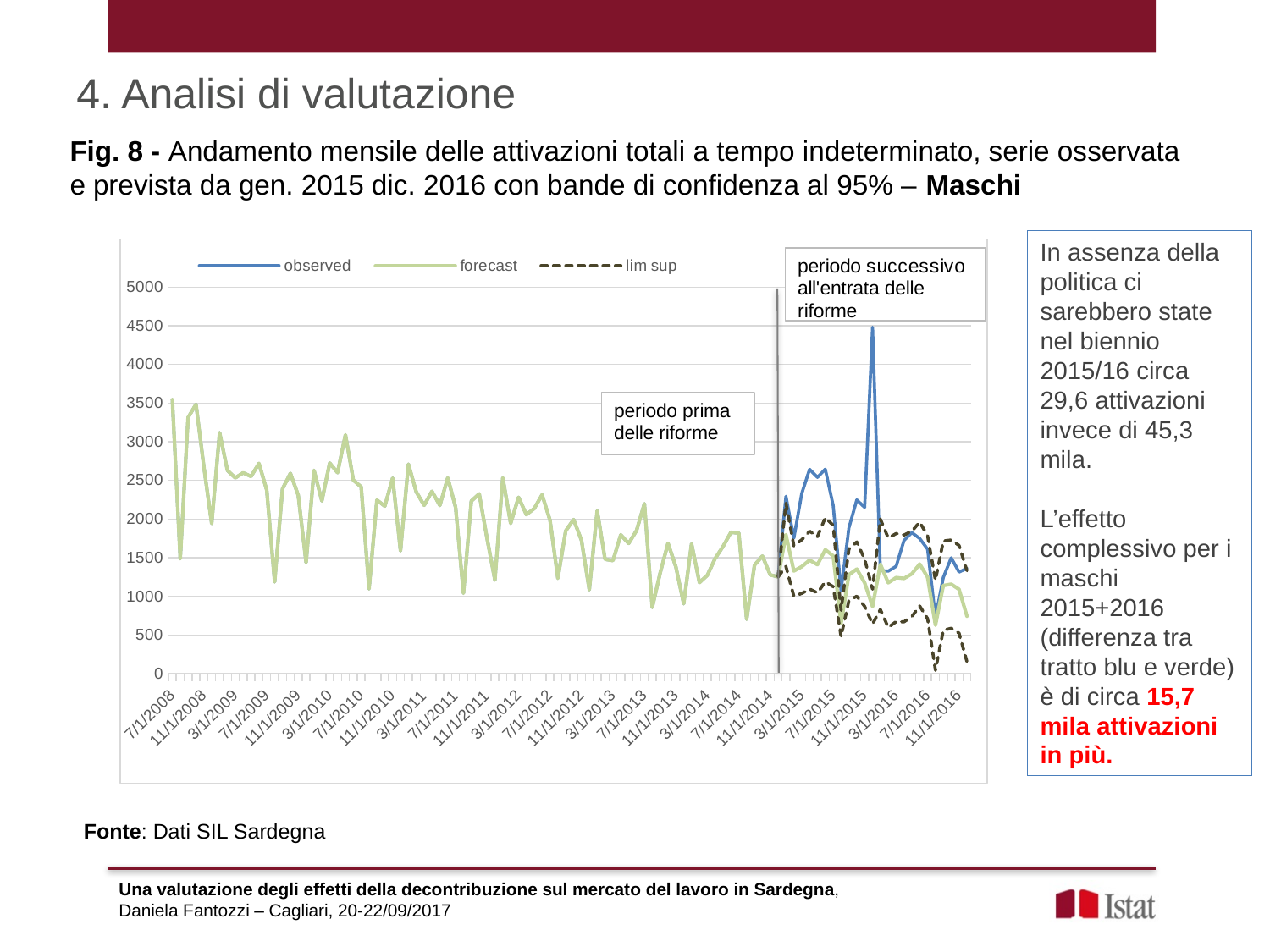

4. Analisi di valutazione
Fig. 8 - Andamento mensile delle attivazioni totali a tempo indeterminato, serie osservata e prevista da gen. 2015 dic. 2016 con bande di confidenza al 95% – Maschi
In assenza della politica ci sarebbero state nel biennio 2015/16 circa 29,6 attivazioni invece di 45,3 mila.

L’effetto complessivo per i maschi 2015+2016 (differenza tra tratto blu e verde) è di circa 15,7 mila attivazioni in più.

### Chart

| Category | observed | forecast | lim sup | lim inf |
|---|---|---|---|---|
| 39630 | 3544.0 | 3544.0 | None | None |
| 39661 | 1487.0 | 1487.0 | None | None |
| 39692 | 3313.0 | 3313.0 | None | None |
| 39722 | 3484.0 | 3484.0 | None | None |
| 39753 | 2678.0 | 2678.0 | None | None |
| 39783 | 1942.0 | 1942.0 | None | None |
| 39814 | 3117.0 | 3117.0 | None | None |
| 39845 | 2629.0 | 2629.0 | None | None |
| 39873 | 2533.0 | 2533.0 | None | None |
| 39904 | 2598.0 | 2598.0 | None | None |
| 39934 | 2551.0 | 2551.0 | None | None |
| 39965 | 2720.0 | 2720.0 | None | None |
| 39995 | 2375.0 | 2375.0 | None | None |
| 40026 | 1188.0 | 1188.0 | None | None |
| 40057 | 2392.0 | 2392.0 | None | None |
| 40087 | 2591.0 | 2591.0 | None | None |
| 40118 | 2307.0 | 2307.0 | None | None |
| 40148 | 1439.0 | 1439.0 | None | None |
| 40179 | 2630.0 | 2630.0 | None | None |
| 40210 | 2235.0 | 2235.0 | None | None |
| 40238 | 2725.0 | 2725.0 | None | None |
| 40269 | 2599.0 | 2599.0 | None | None |
| 40299 | 3089.0 | 3089.0 | None | None |
| 40330 | 2503.0 | 2503.0 | None | None |
| 40360 | 2417.0 | 2417.0 | None | None |
| 40391 | 1098.0 | 1098.0 | None | None |
| 40422 | 2246.0 | 2246.0 | None | None |
| 40452 | 2167.0 | 2167.0 | None | None |
| 40483 | 2530.0 | 2530.0 | None | None |
| 40513 | 1590.0 | 1590.0 | None | None |
| 40544 | 2711.0 | 2711.0 | None | None |
| 40575 | 2351.0 | 2351.0 | None | None |
| 40603 | 2178.0 | 2178.0 | None | None |
| 40634 | 2359.0 | 2359.0 | None | None |
| 40664 | 2177.0 | 2177.0 | None | None |
| 40695 | 2534.0 | 2534.0 | None | None |
| 40725 | 2151.0 | 2151.0 | None | None |
| 40756 | 1040.0 | 1040.0 | None | None |
| 40787 | 2233.0 | 2233.0 | None | None |
| 40817 | 2326.0 | 2326.0 | None | None |
| 40848 | 1749.0 | 1749.0 | None | None |
| 40878 | 1212.0 | 1212.0 | None | None |
| 40909 | 2535.0 | 2535.0 | None | None |
| 40940 | 1945.0 | 1945.0 | None | None |
| 40969 | 2282.0 | 2282.0 | None | None |
| 41000 | 2057.0 | 2057.0 | None | None |
| 41030 | 2137.0 | 2137.0 | None | None |
| 41061 | 2314.0 | 2314.0 | None | None |
| 41091 | 1984.0 | 1984.0 | None | None |
| 41122 | 1233.0 | 1233.0 | None | None |
| 41153 | 1848.0 | 1848.0 | None | None |
| 41183 | 1994.0 | 1994.0 | None | None |
| 41214 | 1726.0 | 1726.0 | None | None |
| 41244 | 1086.0 | 1086.0 | None | None |
| 41275 | 2109.0 | 2109.0 | None | None |
| 41306 | 1480.0 | 1480.0 | None | None |
| 41334 | 1463.0 | 1463.0 | None | None |
| 41365 | 1796.0 | 1796.0 | None | None |
| 41395 | 1685.0 | 1685.0 | None | None |
| 41426 | 1851.0 | 1851.0 | None | None |
| 41456 | 2199.0 | 2199.0 | None | None |
| 41487 | 857.0 | 857.0 | None | None |
| 41518 | 1300.0 | 1300.0 | None | None |
| 41548 | 1687.0 | 1687.0 | None | None |
| 41579 | 1383.0 | 1383.0 | None | None |
| 41609 | 905.0 | 905.0 | None | None |
| 41640 | 1680.0 | 1680.0 | None | None |
| 41671 | 1178.0 | 1178.0 | None | None |
| 41699 | 1274.0 | 1274.0 | None | None |
| 41730 | 1491.0 | 1491.0 | None | None |
| 41760 | 1647.0 | 1647.0 | None | None |
| 41791 | 1828.0 | 1828.0 | None | None |
| 41821 | 1820.0 | 1820.0 | None | None |
| 41852 | 704.0 | 704.0 | None | None |
| 41883 | 1405.0 | 1405.0 | None | None |
| 41913 | 1522.0 | 1522.0 | None | None |
| 41944 | 1278.0 | 1278.0 | None | None |
| 41974 | 1253.0 | 1253.0 | 1253.0 | 1253.0 |
| 42005 | 2294.0 | 1797.2844484479995 | 2206.943880187879 | 1387.62501670812 |
| 42036 | 1753.0 | 1328.8458754030005 | 1654.9383186398395 | 1002.7534321661605 |
| 42064 | 2330.0 | 1385.545641845 | 1732.42969151912 | 1038.6615921708799 |
| 42095 | 2644.0 | 1469.3515405669998 | 1842.79693801324 | 1095.9061431207608 |
| 42125 | 2540.0 | 1410.1970511470001 | 1774.07989197788 | 1046.3142103161194 |
| 42156 | 2645.0 | 1603.4849553220001 | 2018.4396616495605 | 1188.5302489944395 |
| 42186 | 2175.0 | 1523.278345126 | 1920.511573140281 | 1126.0451171117204 |
| 42217 | 1077.0 | 651.2732915480004 | 821.1059123783202 | 481.4406707176795 |
| 42248 | 1887.0 | 1279.978947159 | 1612.3932953748795 | 947.56459894312 |
| 42278 | 2248.0 | 1353.357354748 | 1704.3545516832805 | 1002.3601578127195 |
| 42309 | 2151.0 | 1176.353895454 | 1481.0158458358799 | 871.6919450721202 |
| 42339 | 4481.0 | 868.3460159039986 | 1093.6270871690401 | 643.06494463896 |
| 42370 | 1334.0 | 1414.7089448569998 | 1999.5146150999115 | 829.9032746140881 |
| 42401 | 1327.0 | 1176.598696201 | 1754.8392301752328 | 598.3581622267664 |
| 42430 | 1390.0 | 1243.255062678 | 1812.5054188182814 | 674.0047065377183 |
| 42461 | 1724.0 | 1232.075195996 | 1793.048235682136 | 671.1021563098644 |
| 42491 | 1824.0 | 1291.699257374 | 1843.4088812205955 | 739.9896335274047 |
| 42522 | 1749.0 | 1418.1485469279999 | 1961.0445550824775 | 875.2525387735234 |
| 42552 | 1611.0 | 1247.275802278 | 1782.6885754087734 | 711.8630291472264 |
| 42583 | 727.0 | 627.517680673 | 1209.7230588949099 | 45.31230245109013 |
| 42614 | 1244.0 | 1139.598901523 | 1716.4947667313108 | 562.7030363146898 |
| 42644 | 1499.0 | 1158.467988328 | 1729.4794822500528 | 587.4564944059453 |
| 42675 | 1314.0 | 1091.772069935 | 1659.475619297516 | 524.0685205724841 |
| 42705 | 1363.0 | 743.955883075 | 1333.0013655494008 | 154.91040060059944 |
Fonte: Dati SIL Sardegna
Una valutazione degli effetti della decontribuzione sul mercato del lavoro in Sardegna,
Daniela Fantozzi – Cagliari, 20-22/09/2017